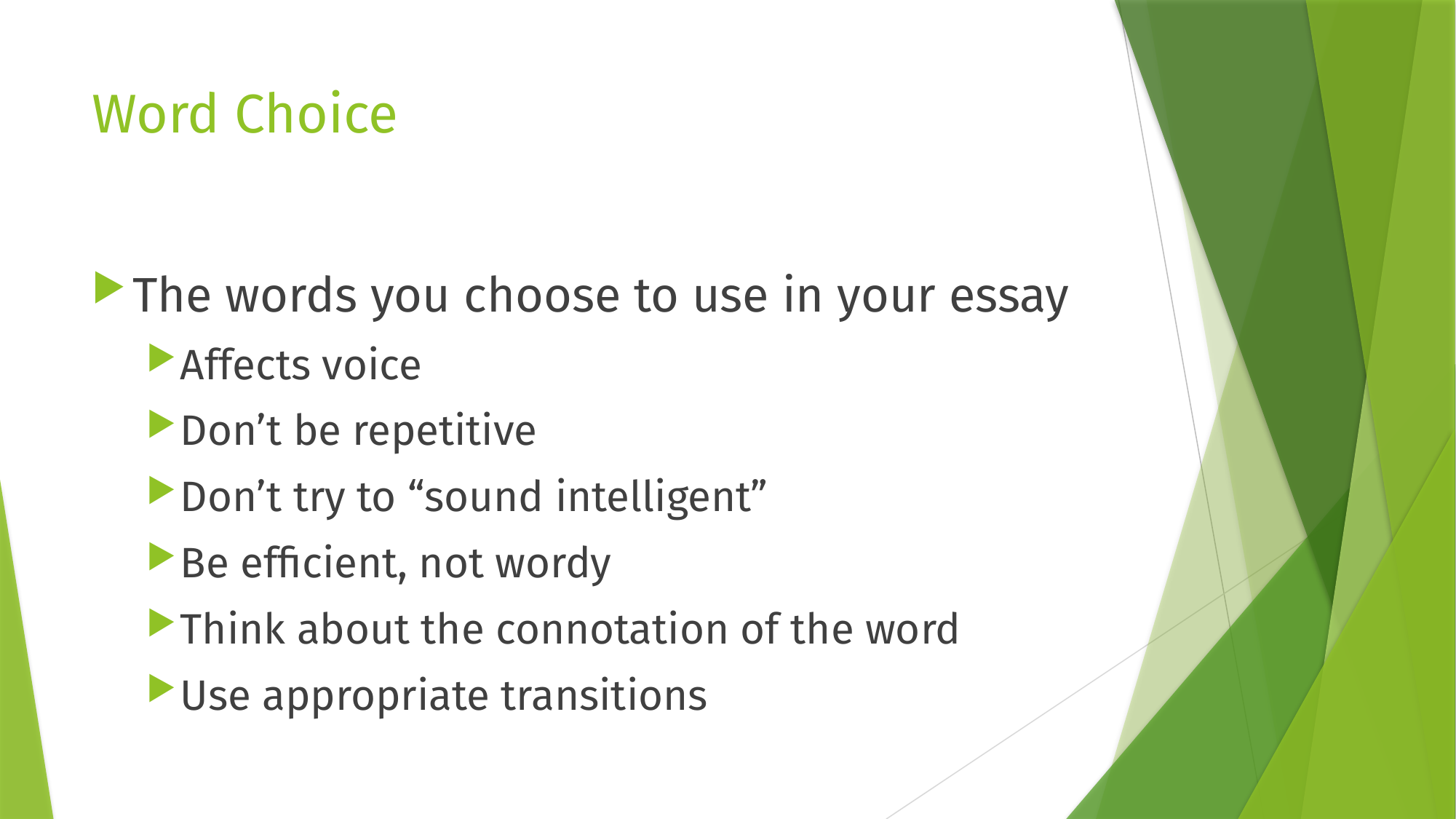

# Word Choice
The words you choose to use in your essay
Affects voice
Don’t be repetitive
Don’t try to “sound intelligent”
Be efficient, not wordy
Think about the connotation of the word
Use appropriate transitions